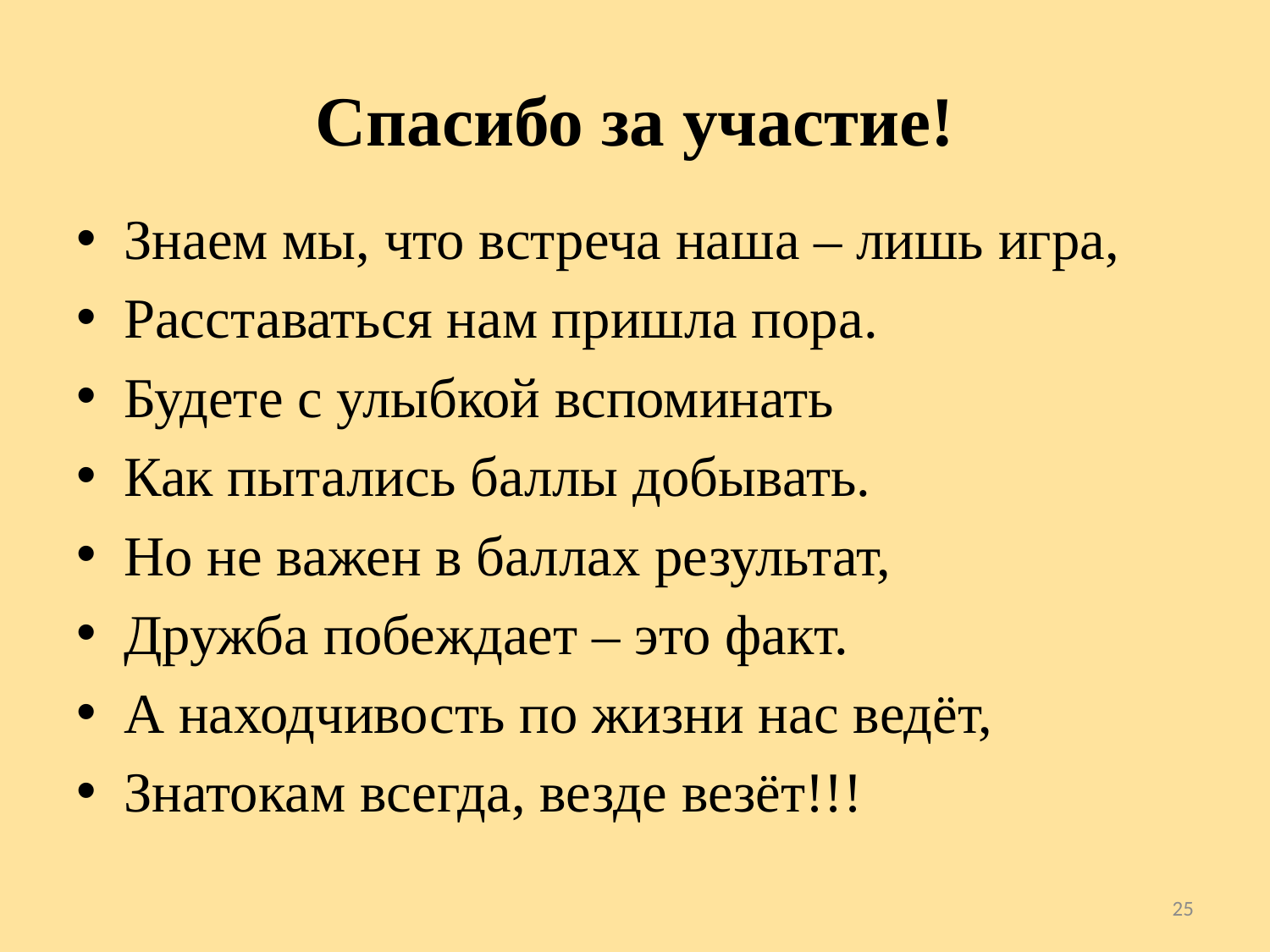

# Спасибо за участие!
Знаем мы, что встреча наша – лишь игра,
Расставаться нам пришла пора.
Будете с улыбкой вспоминать
Как пытались баллы добывать.
Но не важен в баллах результат,
Дружба побеждает – это факт.
А находчивость по жизни нас ведёт,
Знатокам всегда, везде везёт!!!
25